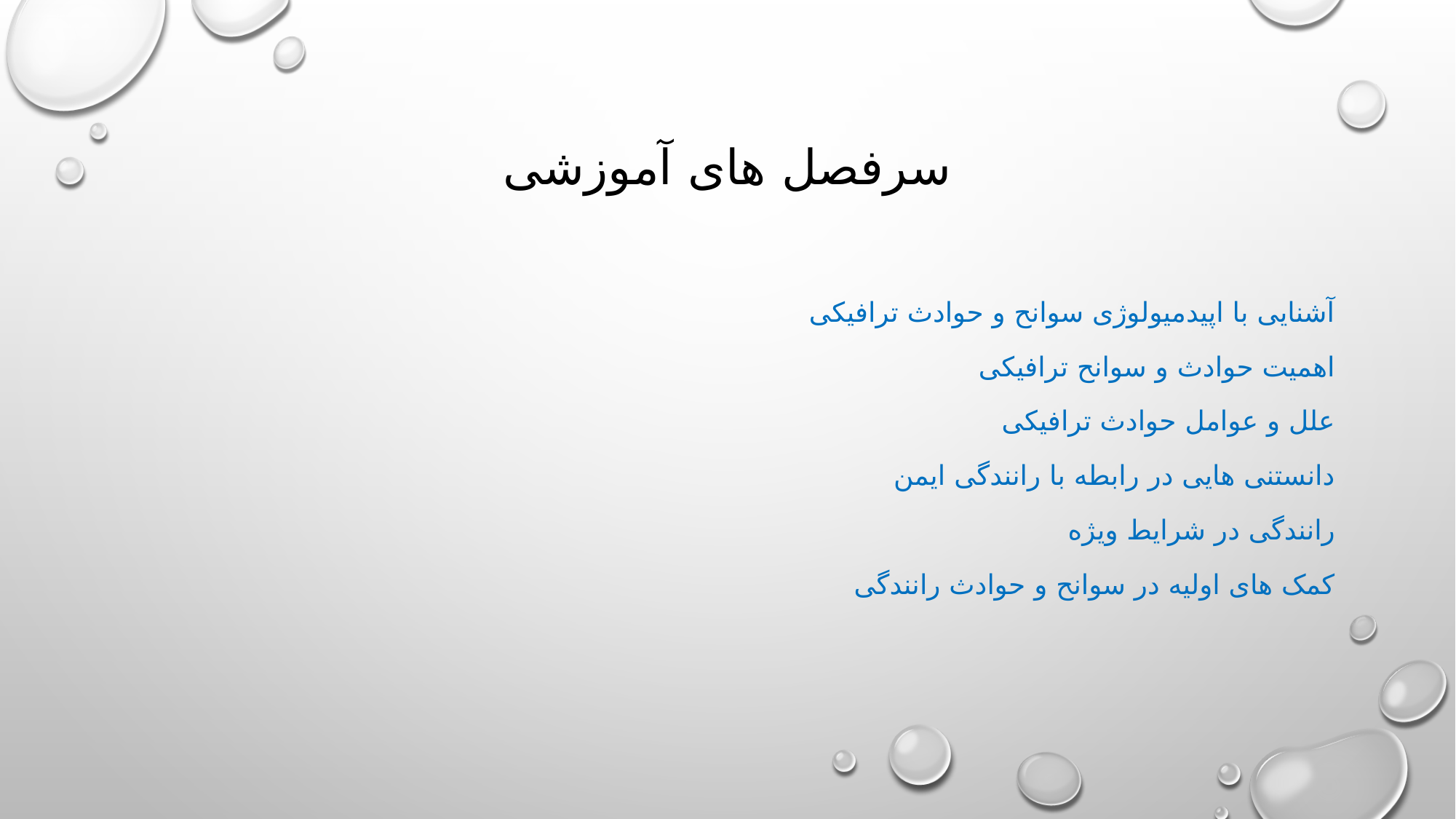

# سرفصل های آموزشی
آشنایی با اپیدمیولوژی سوانح و حوادث ترافیکی
اهمیت حوادث و سوانح ترافیکی
علل و عوامل حوادث ترافیکی
دانستنی هایی در رابطه با رانندگی ایمن
رانندگی در شرایط ویژه
کمک های اولیه در سوانح و حوادث رانندگی